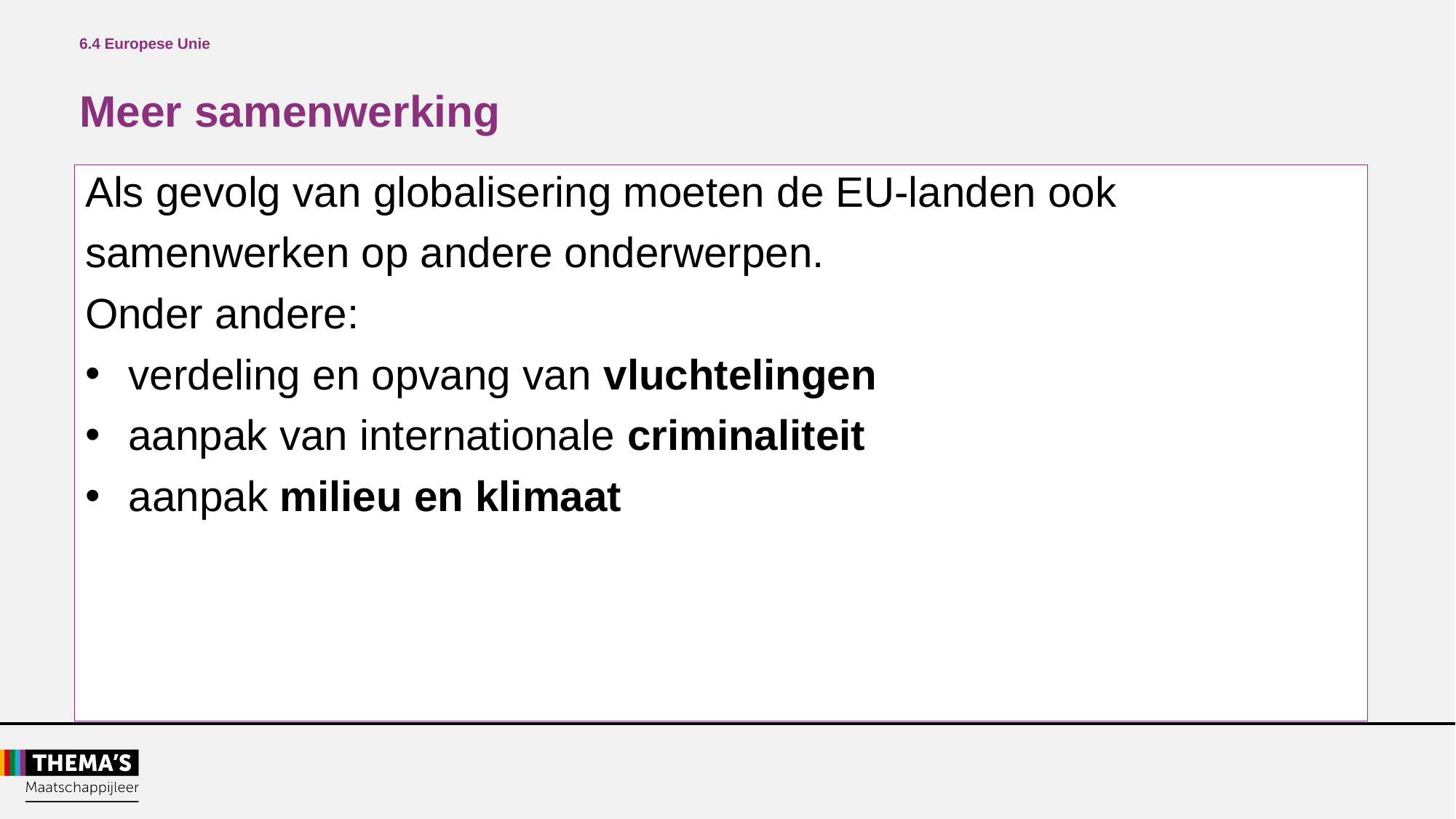

6.4 Europese Unie
Meer samenwerking
Als gevolg van globalisering moeten de EU-landen ook
samenwerken op andere onderwerpen.
Onder andere:
verdeling en opvang van vluchtelingen
aanpak van internationale criminaliteit
aanpak milieu en klimaat